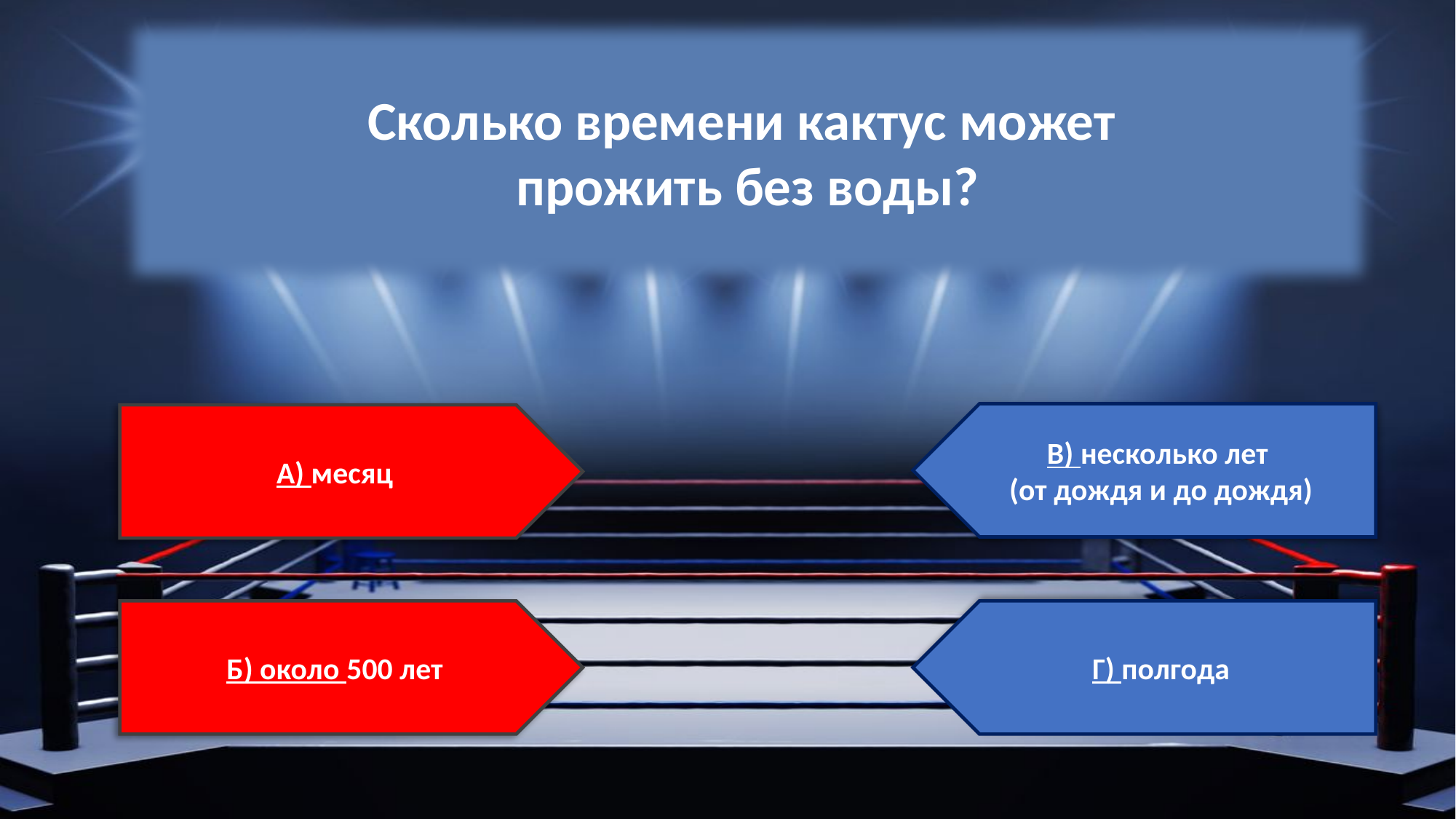

Сколько времени кактус может
прожить без воды?

В) несколько лет
(от дождя и до дождя)
А) месяц
Б) около 500 лет
Г) полгода